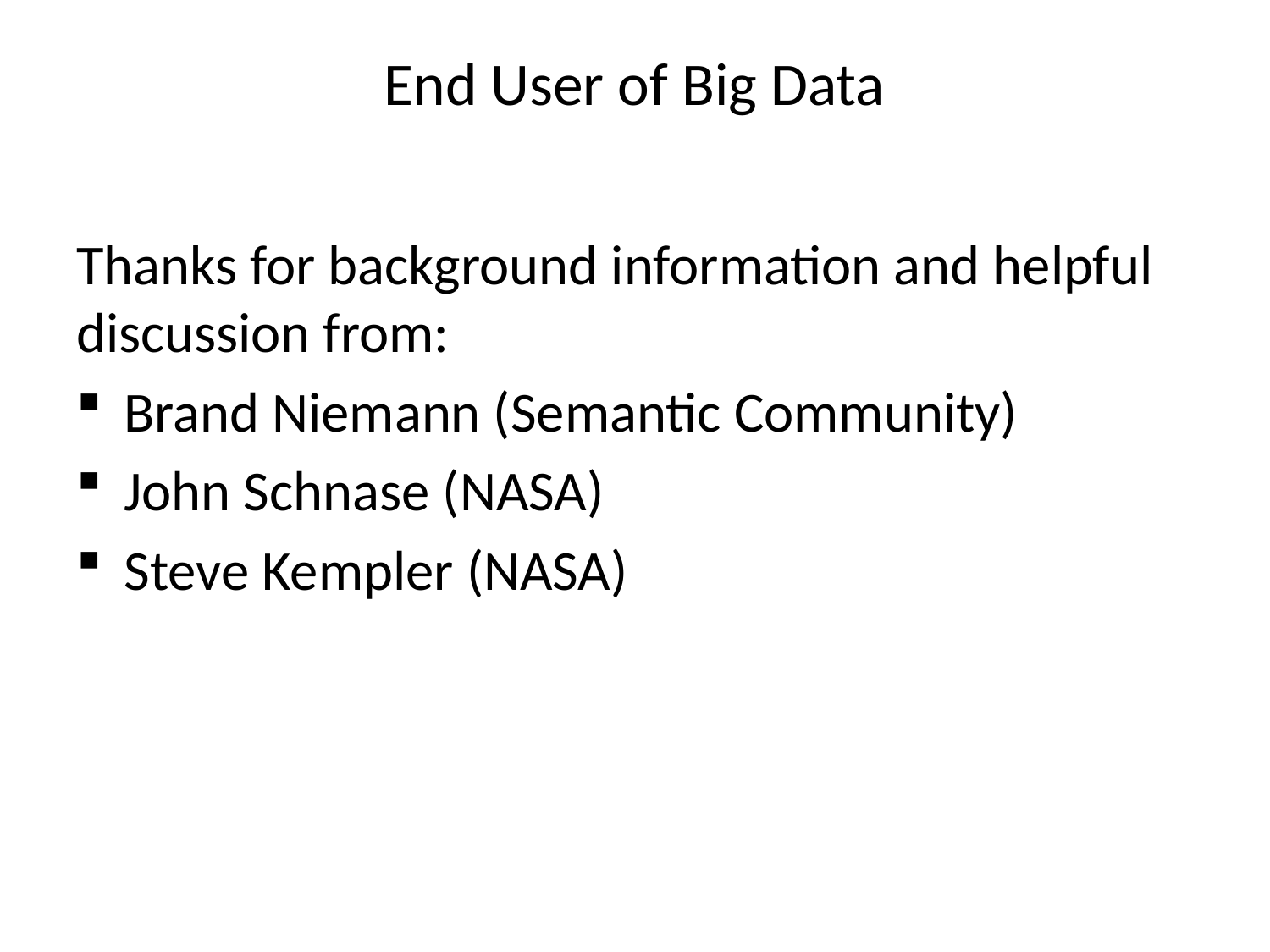

# End User of Big Data
Thanks for background information and helpful discussion from:
Brand Niemann (Semantic Community)
John Schnase (NASA)
Steve Kempler (NASA)